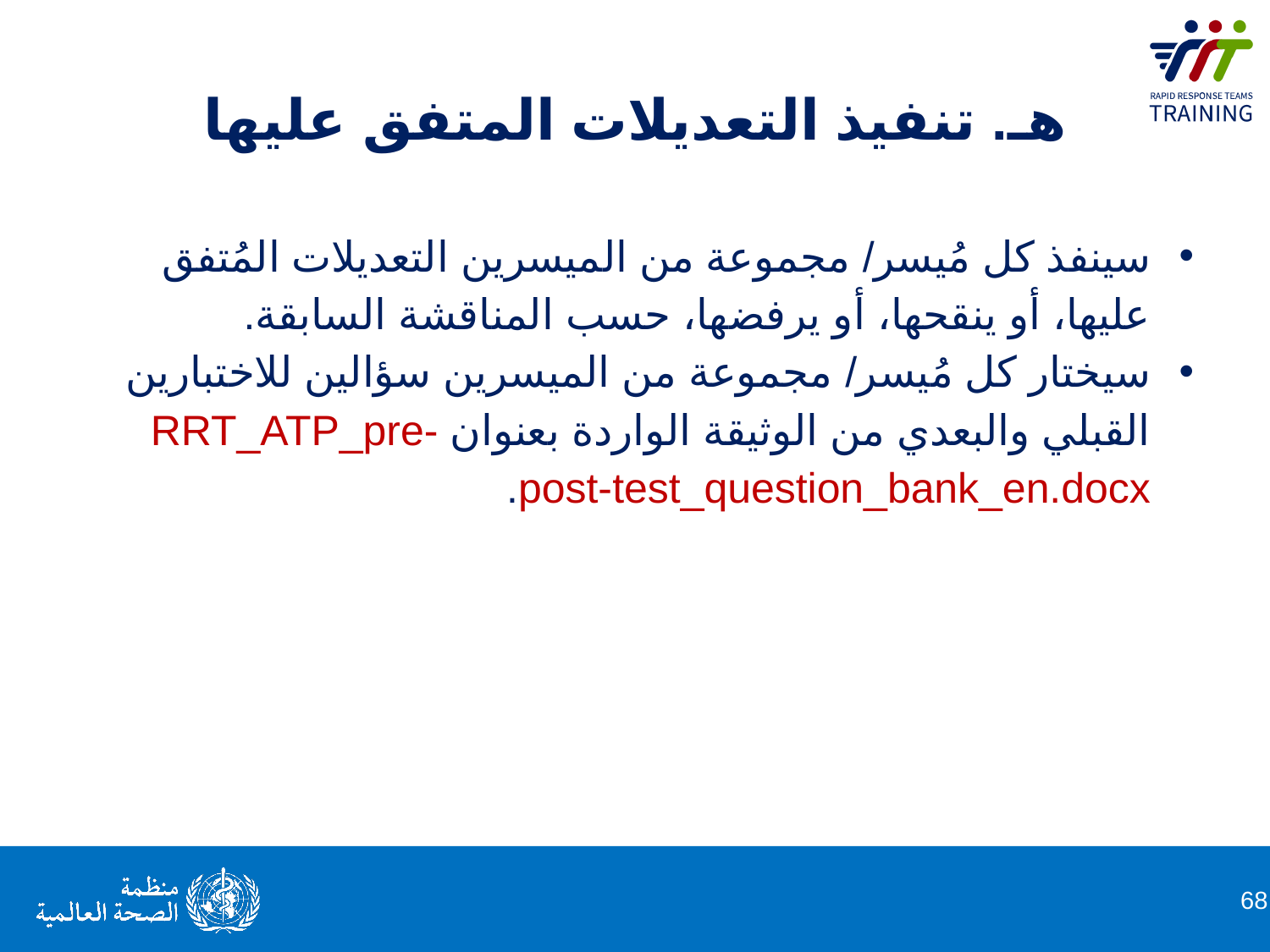

# هـ. تنفيذ التعديلات المتفق عليها
سينفذ كل مُيسر/ مجموعة من الميسرين التعديلات المُتفق عليها، أو ينقحها، أو يرفضها، حسب المناقشة السابقة.
سيختار كل مُيسر/ مجموعة من الميسرين سؤالين للاختبارين القبلي والبعدي من الوثيقة الواردة بعنوان RRT_ATP_pre-post-test_question_bank_en.docx.